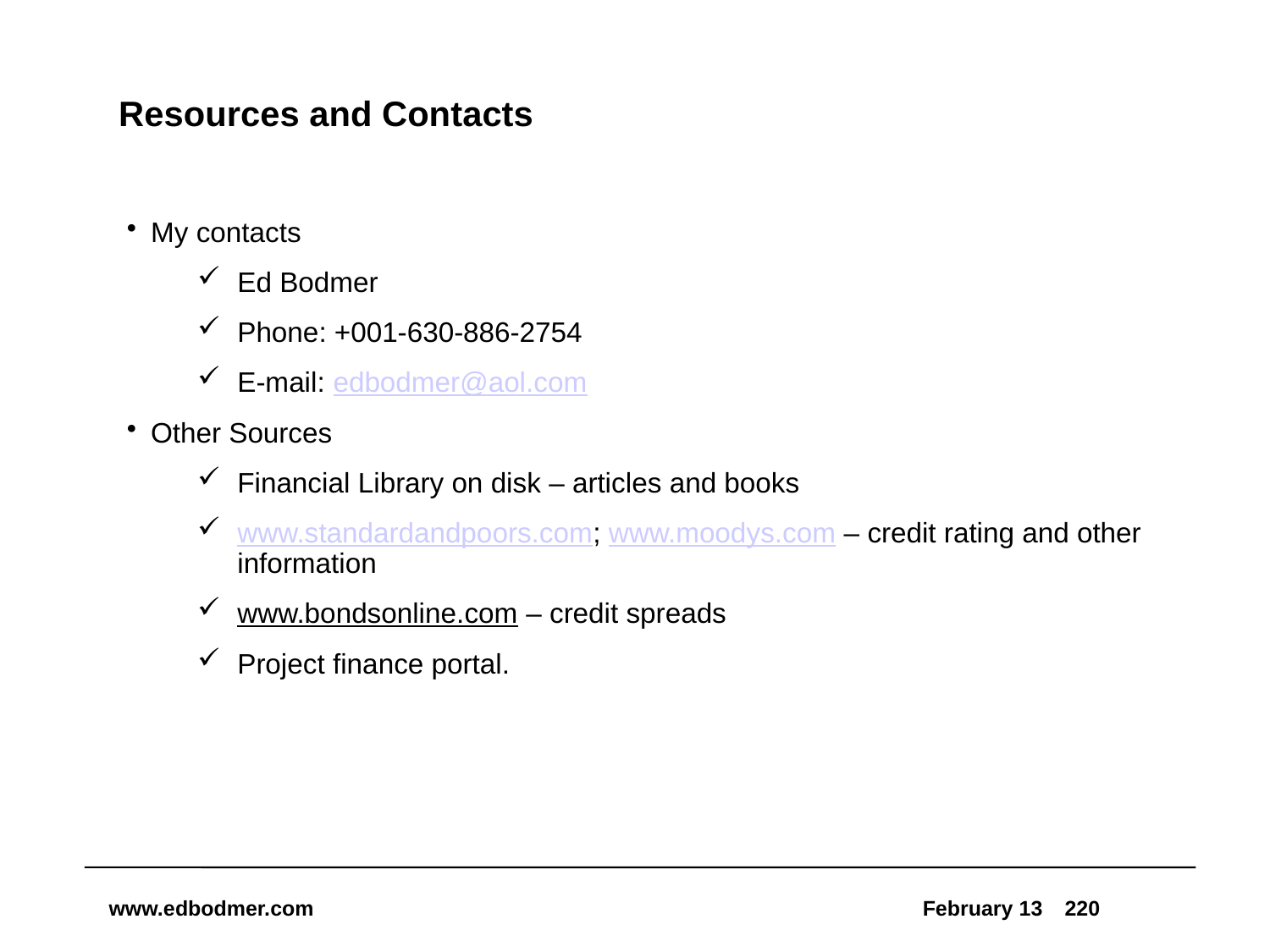

# Resources and Contacts
My contacts
Ed Bodmer
Phone: +001-630-886-2754
E-mail: edbodmer@aol.com
Other Sources
Financial Library on disk – articles and books
www.standardandpoors.com; www.moodys.com – credit rating and other information
www.bondsonline.com – credit spreads
Project finance portal.